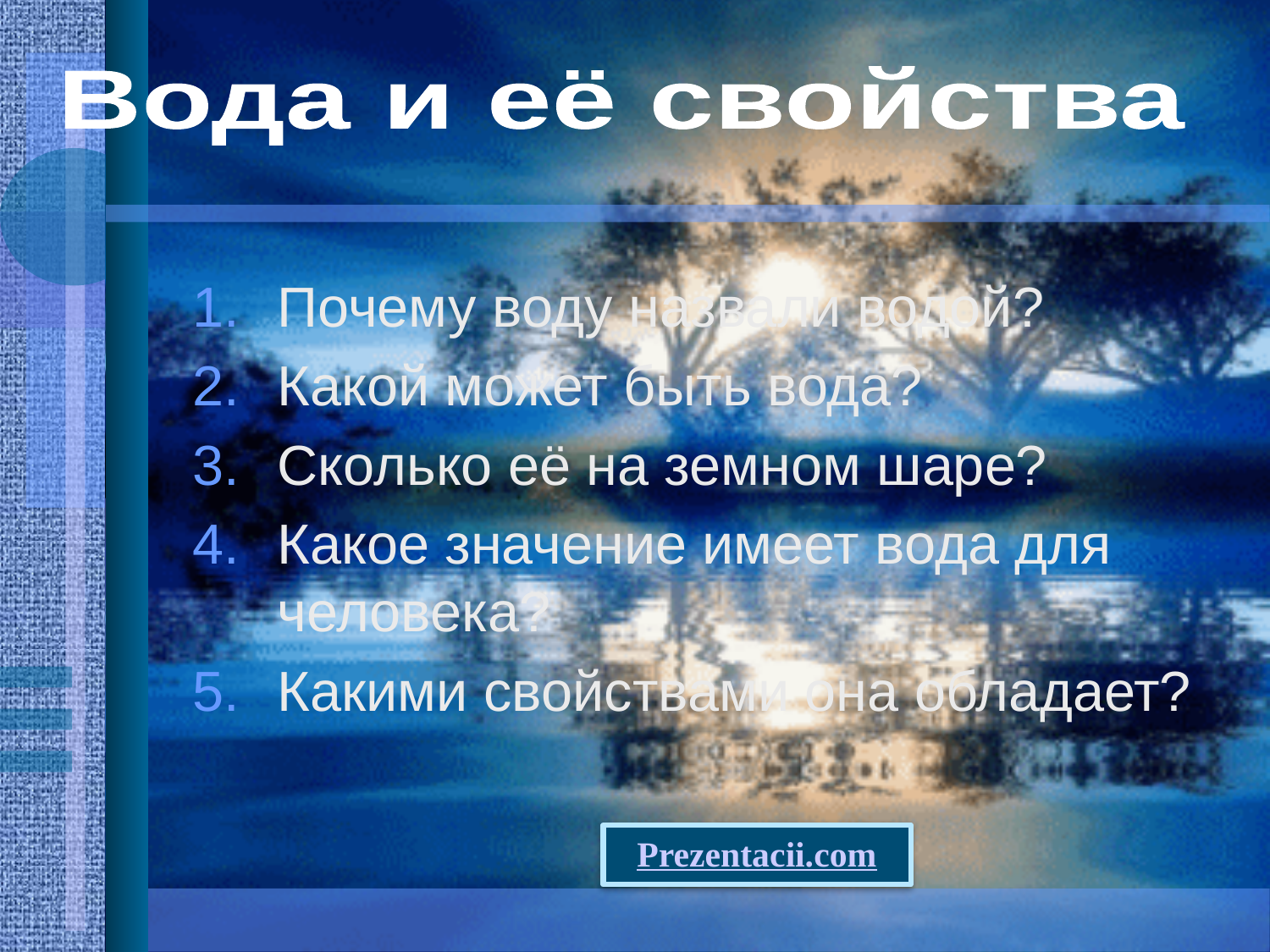

Вода и её свойства
Почему воду назвали водой?
Какой может быть вода?
Сколько её на земном шаре?
Какое значение имеет вода для человека?
Какими свойствами она обладает?

Prezentacii.com